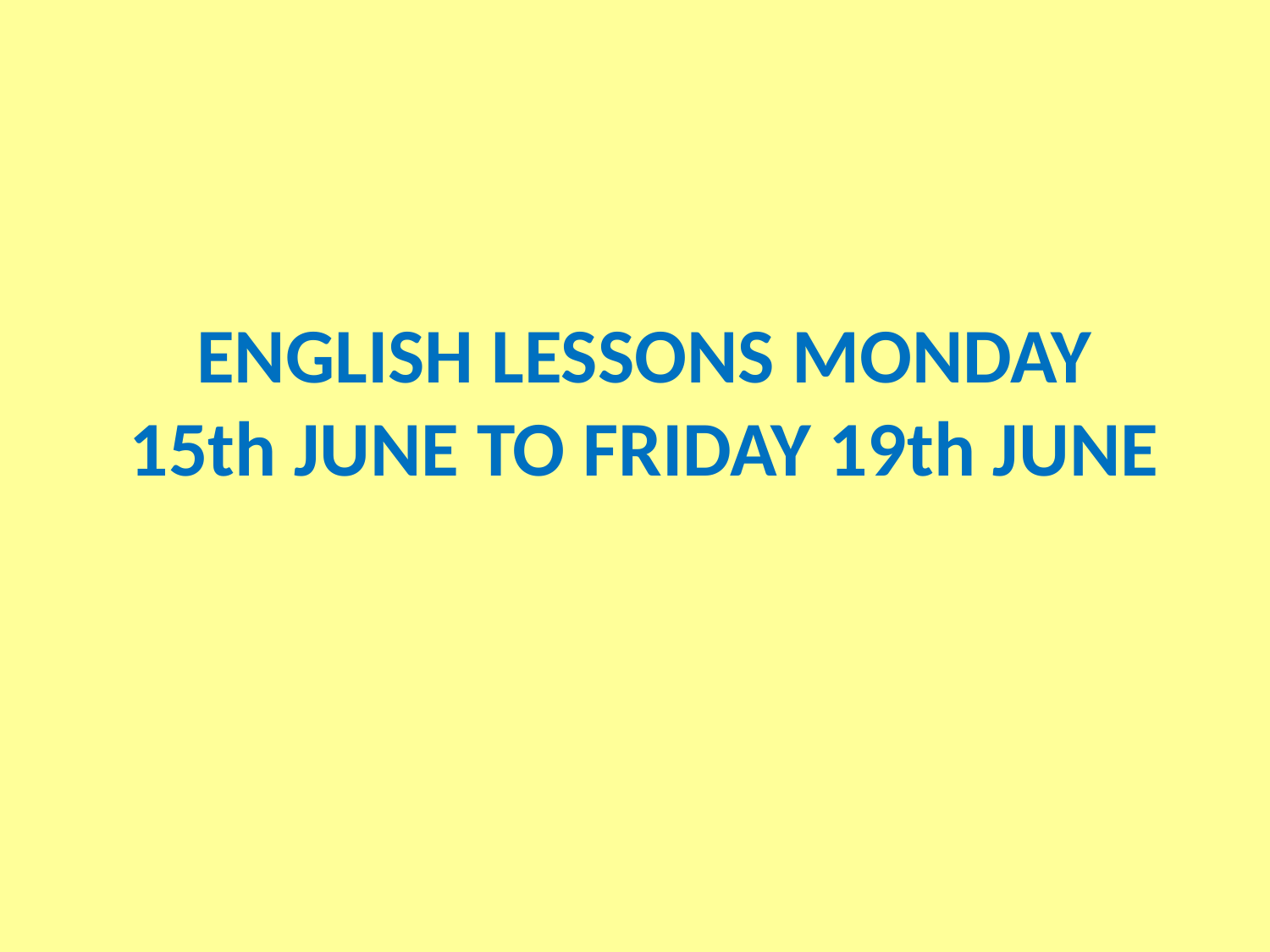

# ENGLISH LESSONS MONDAY 15th JUNE TO FRIDAY 19th JUNE